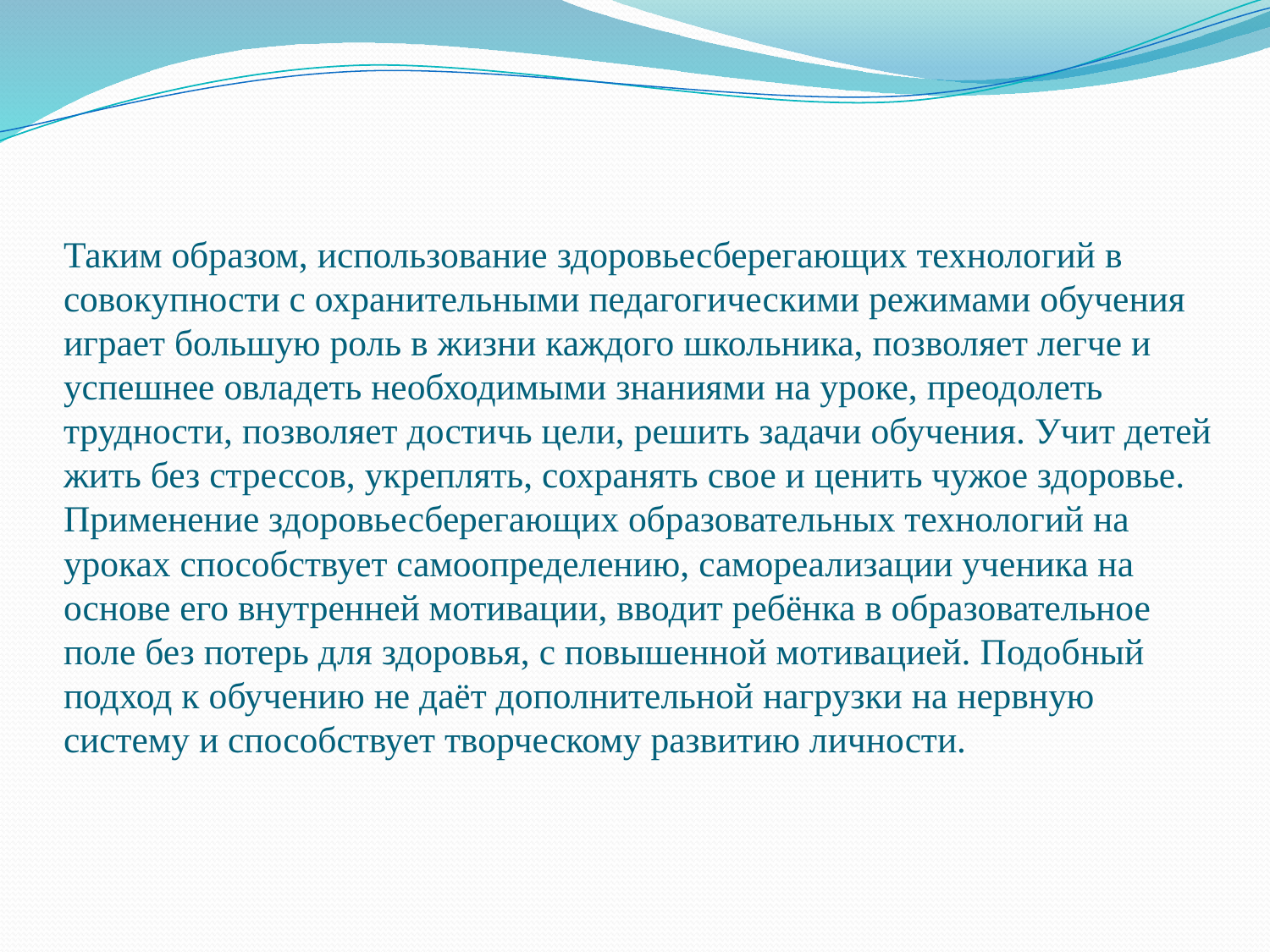

# Таким образом, использование здоровьесберегающих технологий в совокупности с охранительными педагогическими режимами обучения играет большую роль в жизни каждого школьника, позволяет легче и успешнее овладеть необходимыми знаниями на уроке, преодолеть трудности, позволяет достичь цели, решить задачи обучения. Учит детей жить без стрессов, укреплять, сохранять свое и ценить чужое здоровье. Применение здоровьесберегающих образовательных технологий на уроках способствует самоопределению, самореализации ученика на основе его внутренней мотивации, вводит ребёнка в образовательное поле без потерь для здоровья, с повышенной мотивацией. Подобный подход к обучению не даёт дополнительной нагрузки на нервную систему и способствует творческому развитию личности.